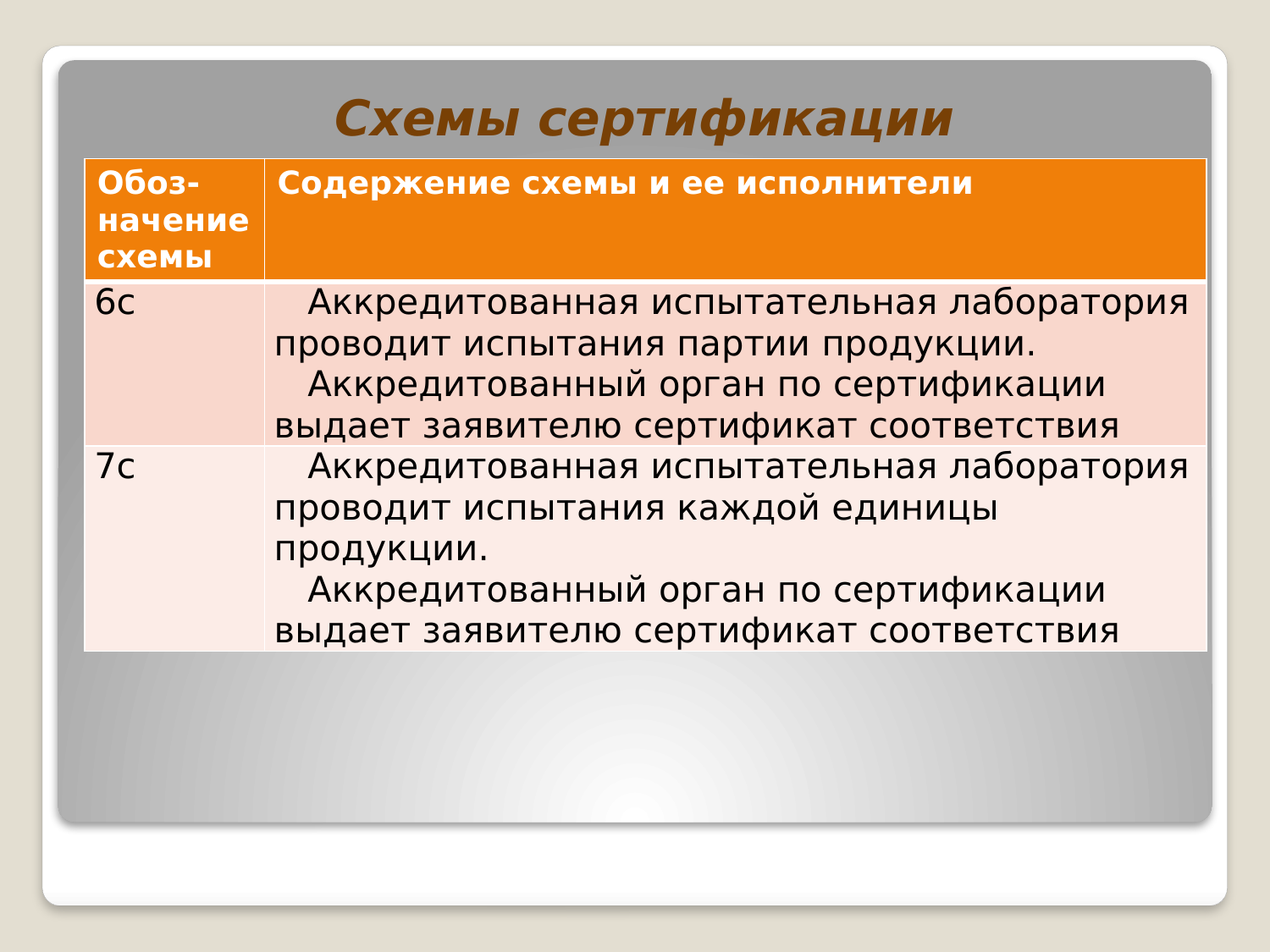

Схемы сертификации

| Обоз-начение схемы | Содержение схемы и ее исполнители |
| --- | --- |
| 6с | Аккредитованная испытательная лаборатория проводит испытания партии продукции. Аккредитованный орган по сертификации выдает заявителю сертификат соответствия |
| 7с | Аккредитованная испытательная лаборатория проводит испытания каждой единицы продукции. Аккредитованный орган по сертификации выдает заявителю сертификат соответствия |